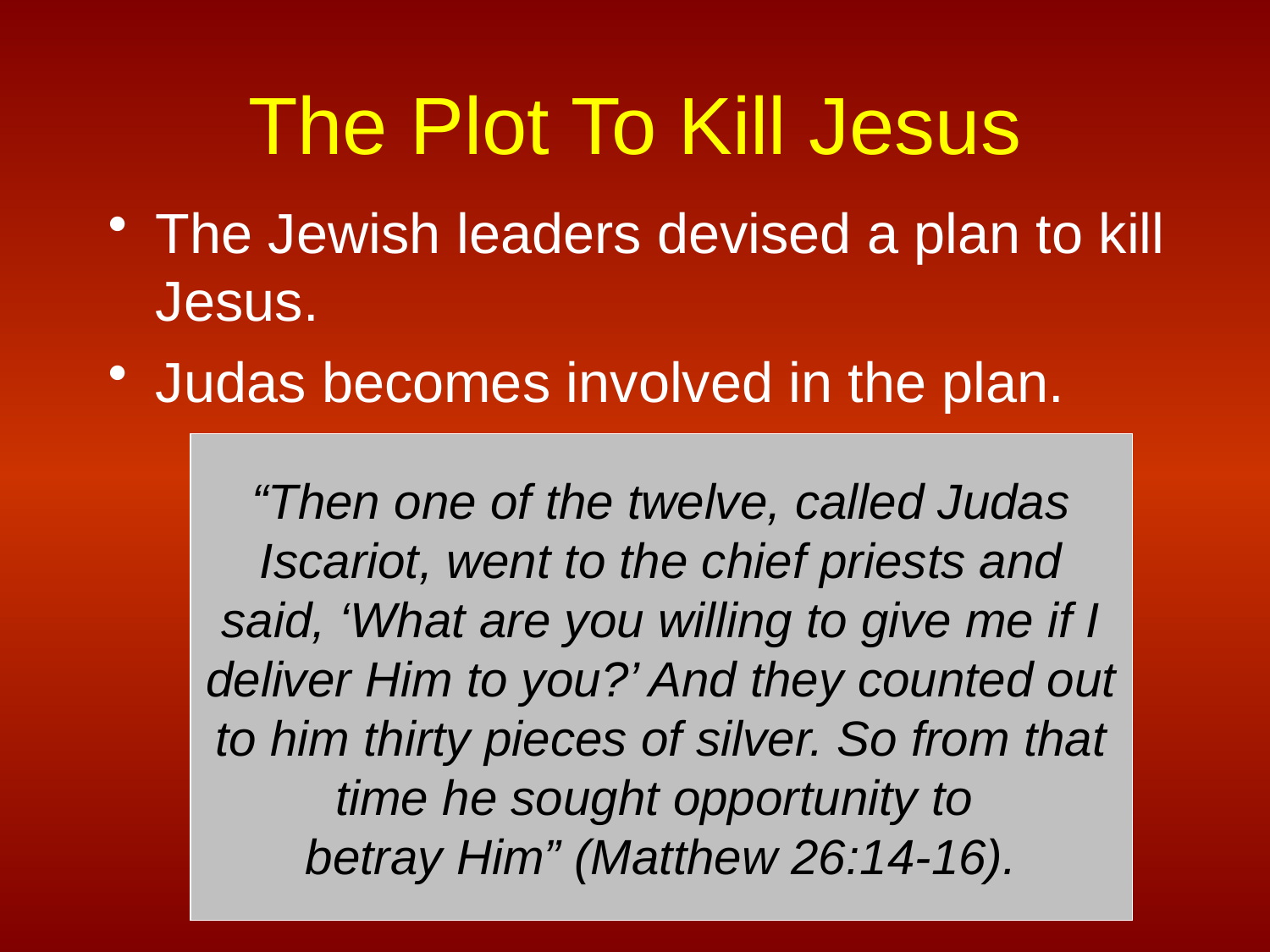

# The Plot To Kill Jesus
The Jewish leaders devised a plan to kill Jesus.
Judas becomes involved in the plan.
“Then one of the twelve, called Judas Iscariot, went to the chief priests and said, ‘What are you willing to give me if I deliver Him to you?’ And they counted out to him thirty pieces of silver. So from that time he sought opportunity to
betray Him” (Matthew 26:14-16).